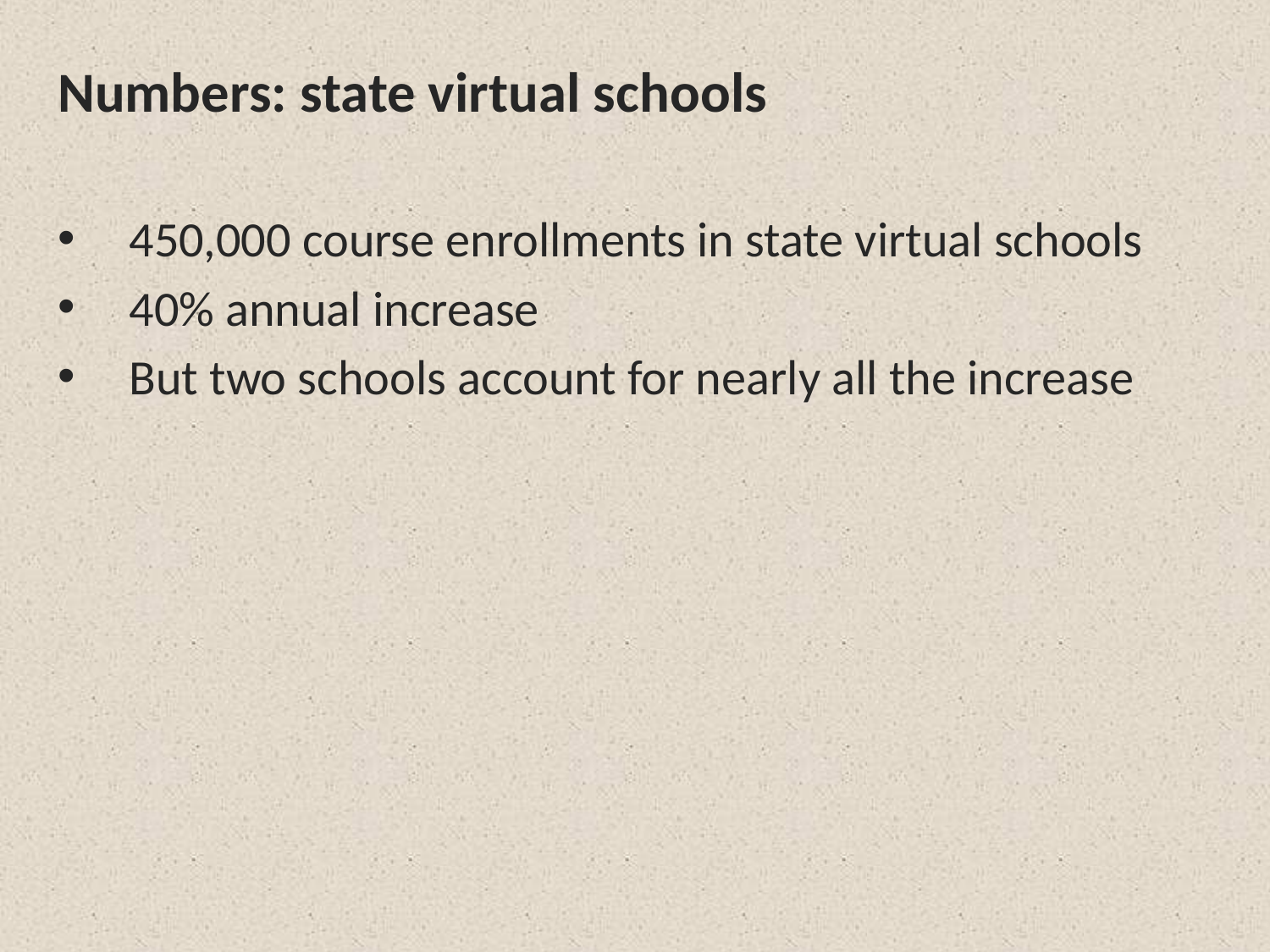

Numbers: state virtual schools

450,000 course enrollments in state virtual schools
40% annual increase
But two schools account for nearly all the increase